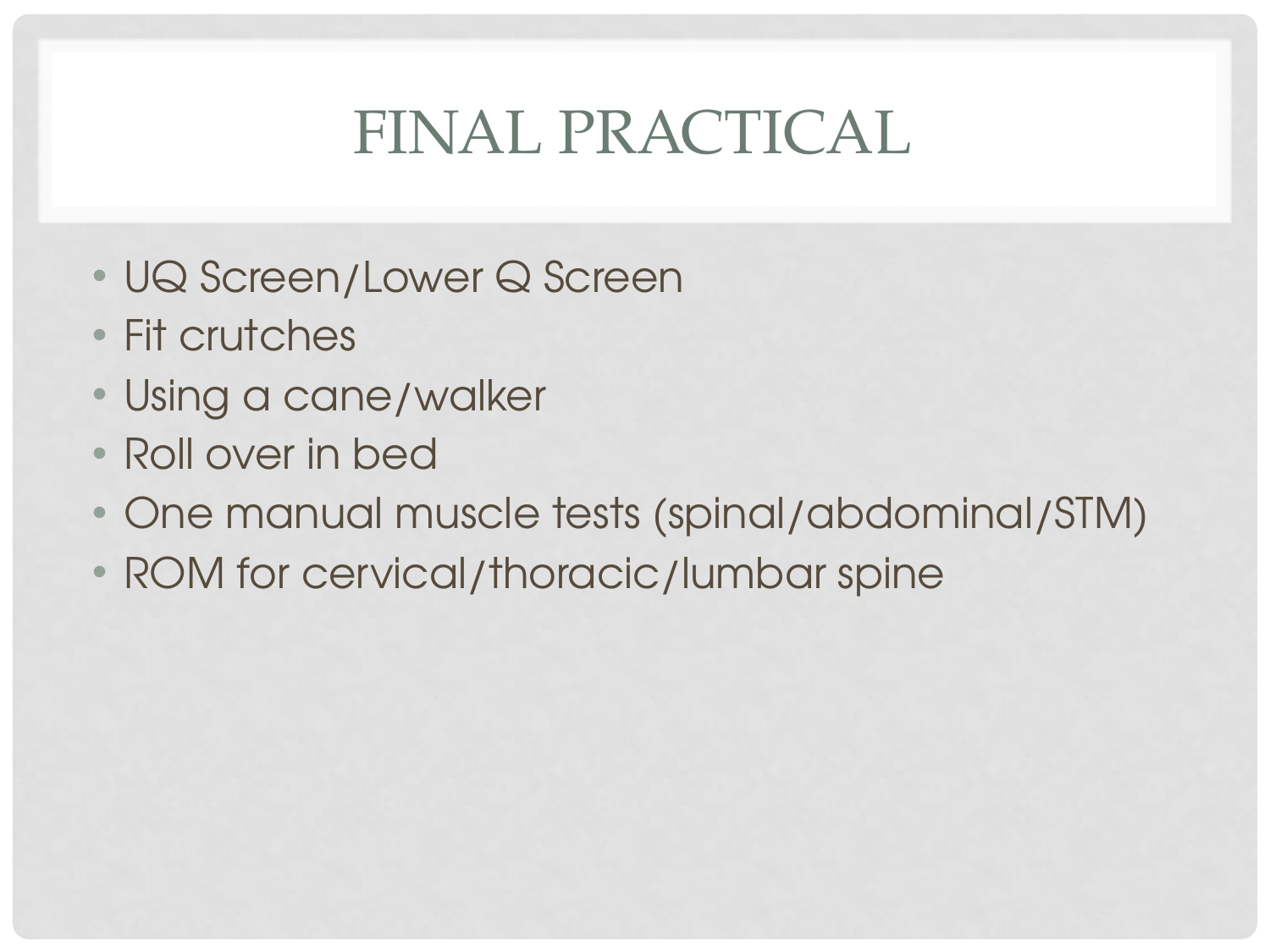

# Final practical
UQ Screen/Lower Q Screen
Fit crutches
Using a cane/walker
Roll over in bed
One manual muscle tests (spinal/abdominal/STM)
ROM for cervical/thoracic/lumbar spine